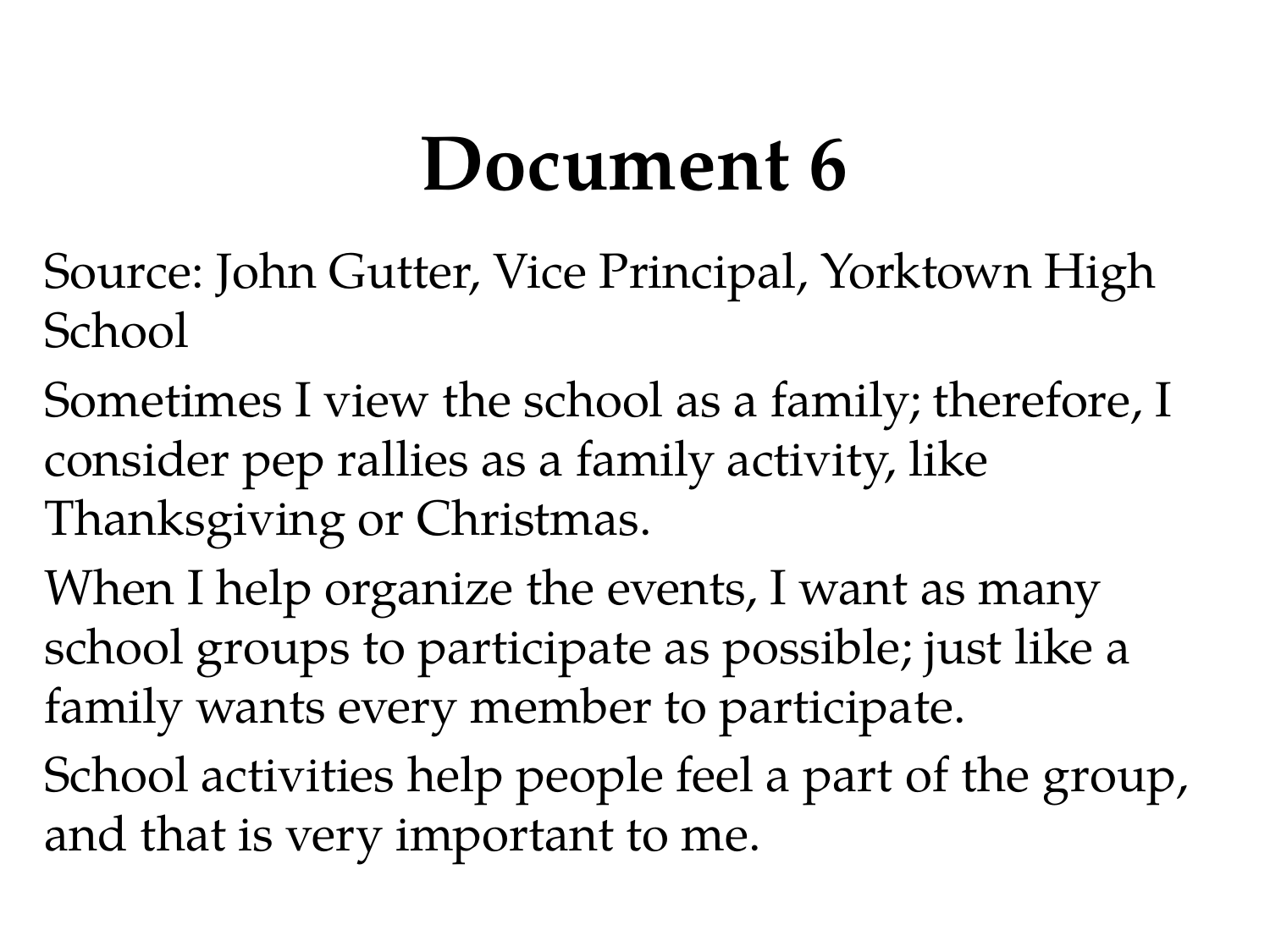

# Document 6
Source: John Gutter, Vice Principal, Yorktown High School
Sometimes I view the school as a family; therefore, I consider pep rallies as a family activity, like Thanksgiving or Christmas.
When I help organize the events, I want as many school groups to participate as possible; just like a family wants every member to participate.
School activities help people feel a part of the group, and that is very important to me.